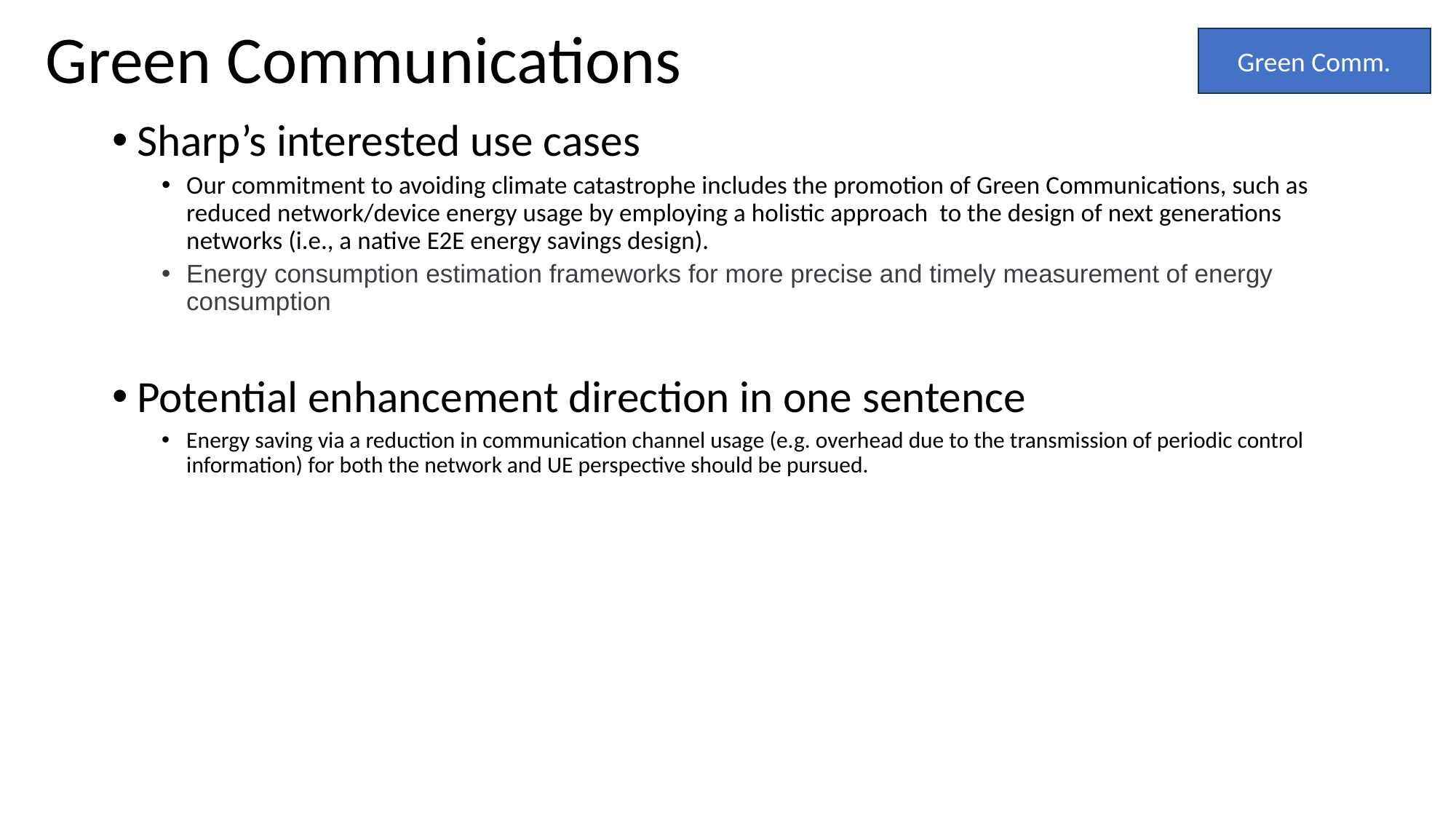

# Green Communications
Green Comm.
Sharp’s interested use cases
Our commitment to avoiding climate catastrophe includes the promotion of Green Communications, such as reduced network/device energy usage by employing a holistic approach  to the design of next generations networks (i.e., a native E2E energy savings design).
Energy consumption estimation frameworks for more precise and timely measurement of energy consumption

Potential enhancement direction in one sentence
Energy saving via a reduction in communication channel usage (e.g. overhead due to the transmission of periodic control information) for both the network and UE perspective should be pursued.